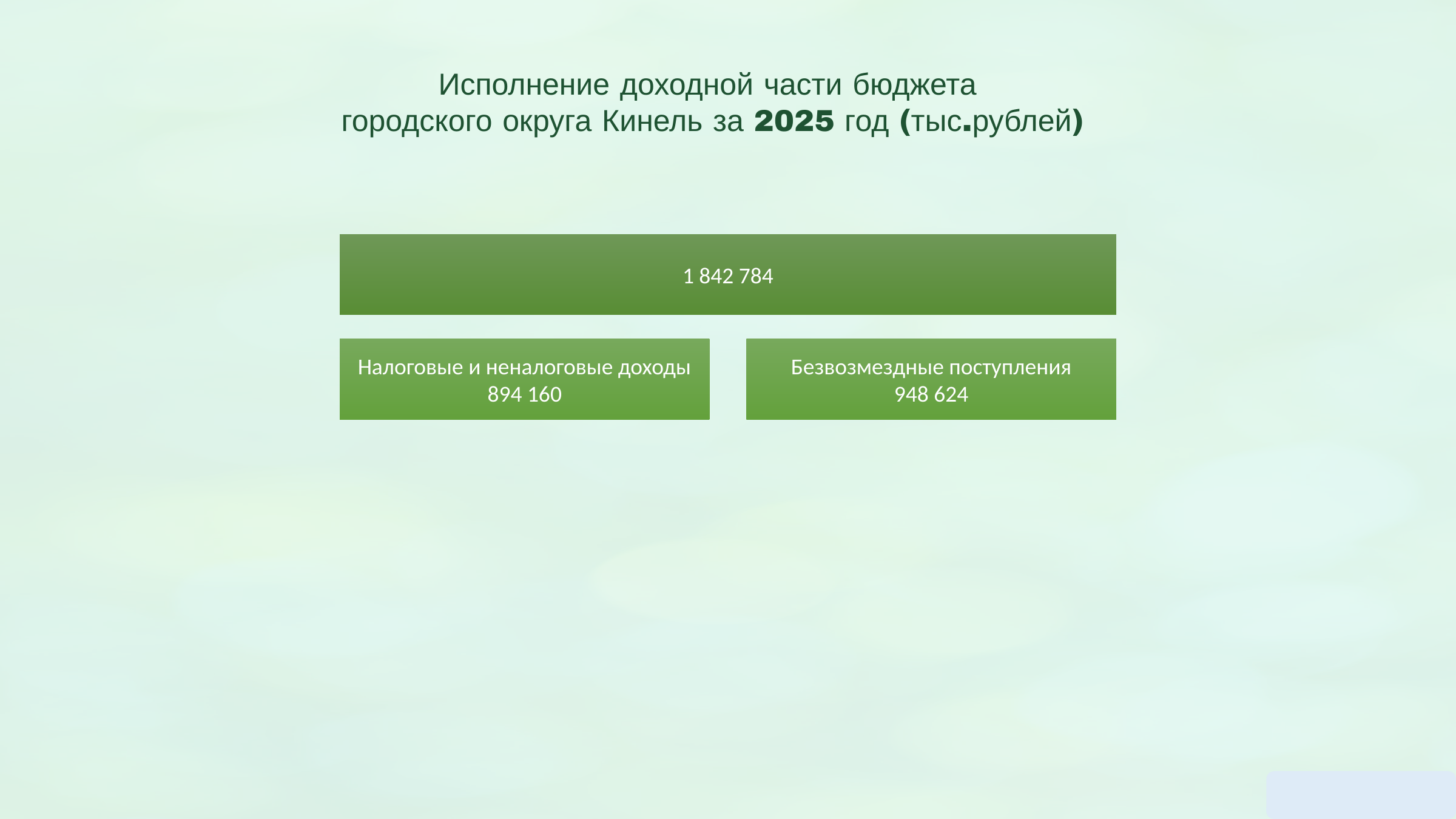

Исполнение доходной части бюджета
городского округа Кинель за 2025 год (тыс.рублей)
1 842 784
Налоговые и неналоговые доходы
894 160
Безвозмездные поступления
948 624